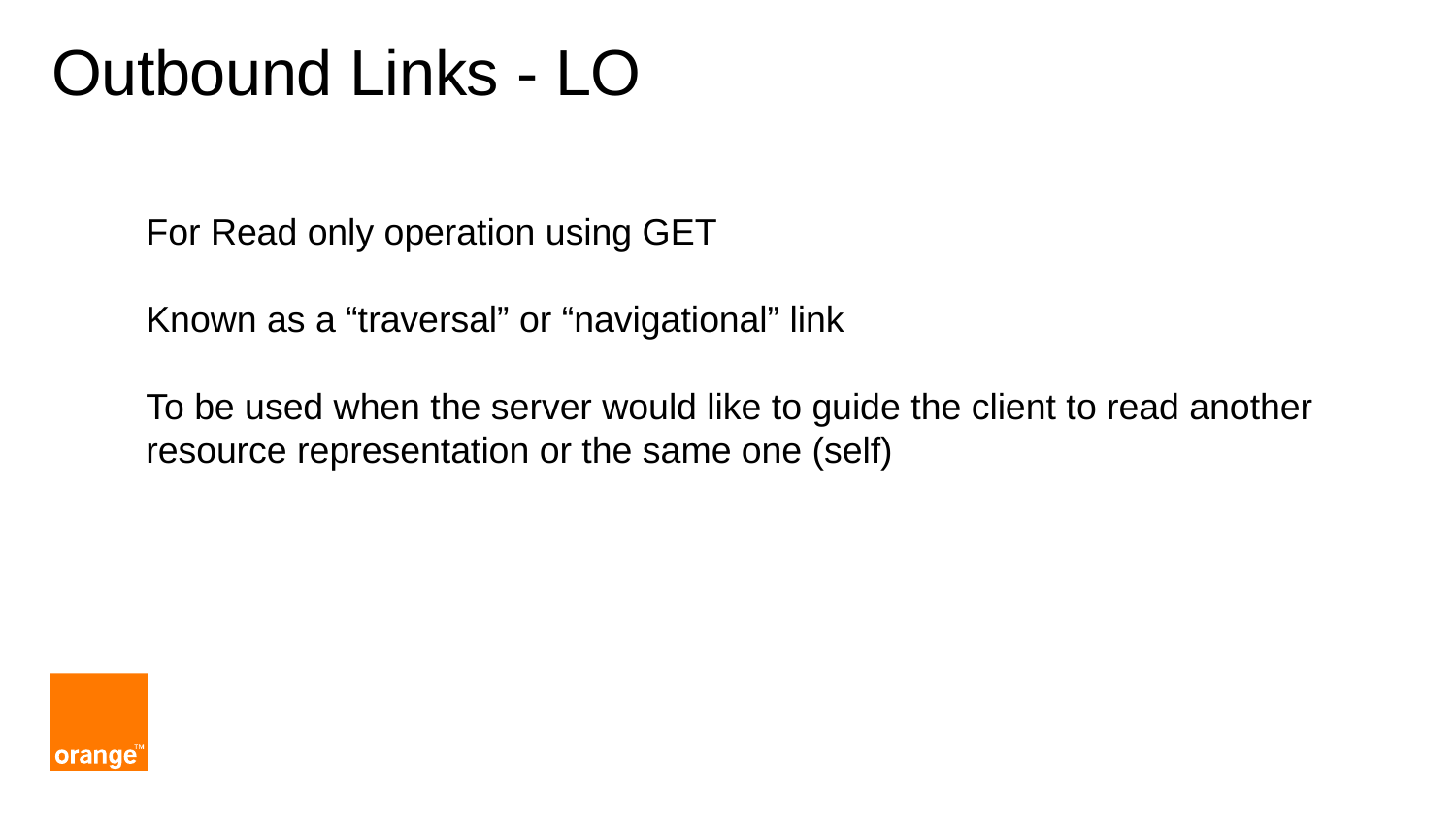

# Outbound Links - LO
For Read only operation using GET

Known as a “traversal” or “navigational” link

To be used when the server would like to guide the client to read another resource representation or the same one (self)